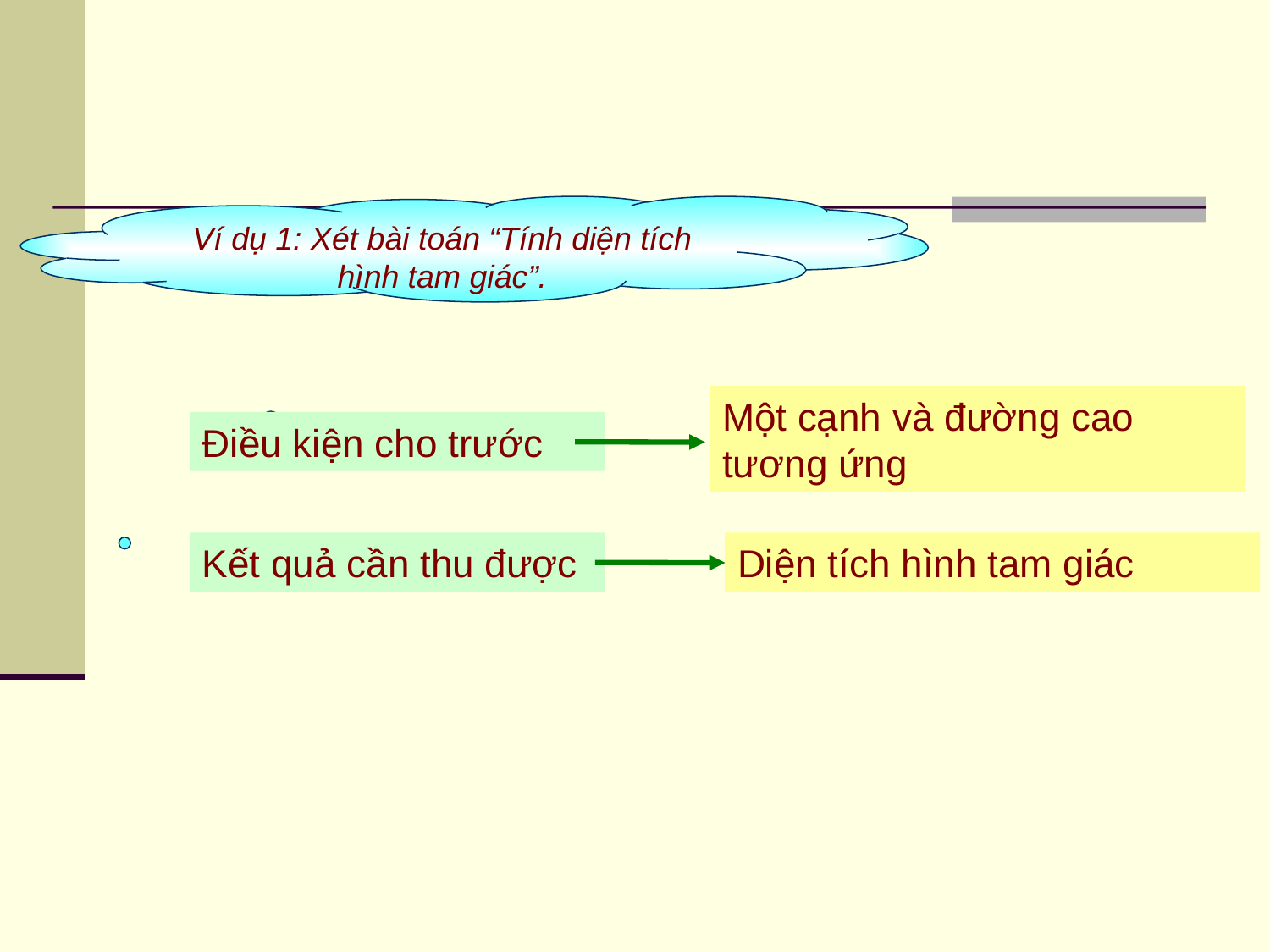

Ví dụ 1: Xét bài toán “Tính diện tích hình tam giác”.
Một cạnh và đường cao tương ứng
Điều kiện cho trước

Kết quả cần thu được
Diện tích hình tam giác